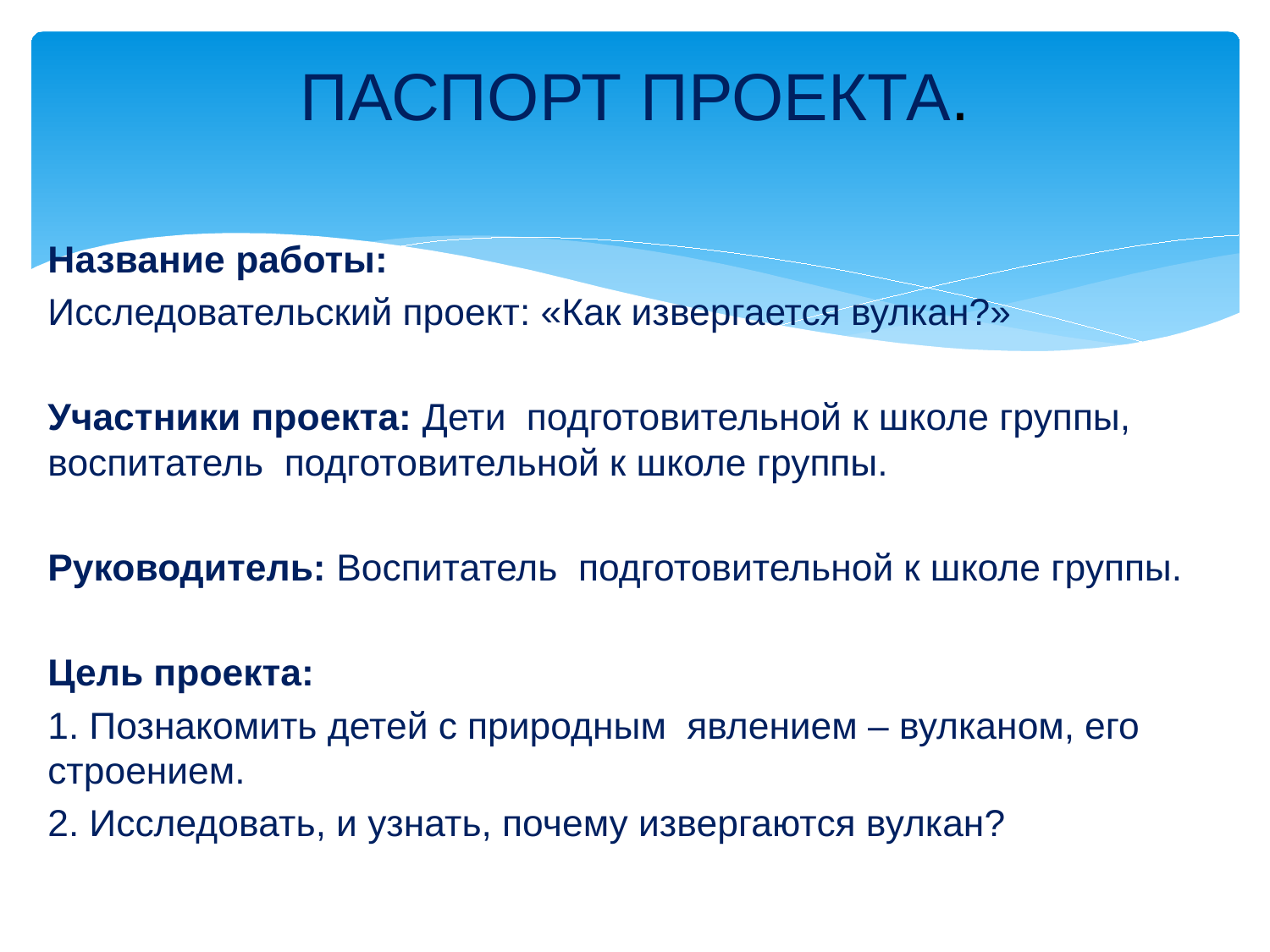

# ПАСПОРТ ПРОЕКТА.

Название работы:
Исследовательский проект: «Как извергается вулкан?»

Участники проекта: Дети  подготовительной к школе группы, воспитатель  подготовительной к школе группы.

Руководитель: Воспитатель  подготовительной к школе группы.

Цель проекта:
1. Познакомить детей с природным  явлением – вулканом, его строением.
2. Исследовать, и узнать, почему извергаются вулкан?